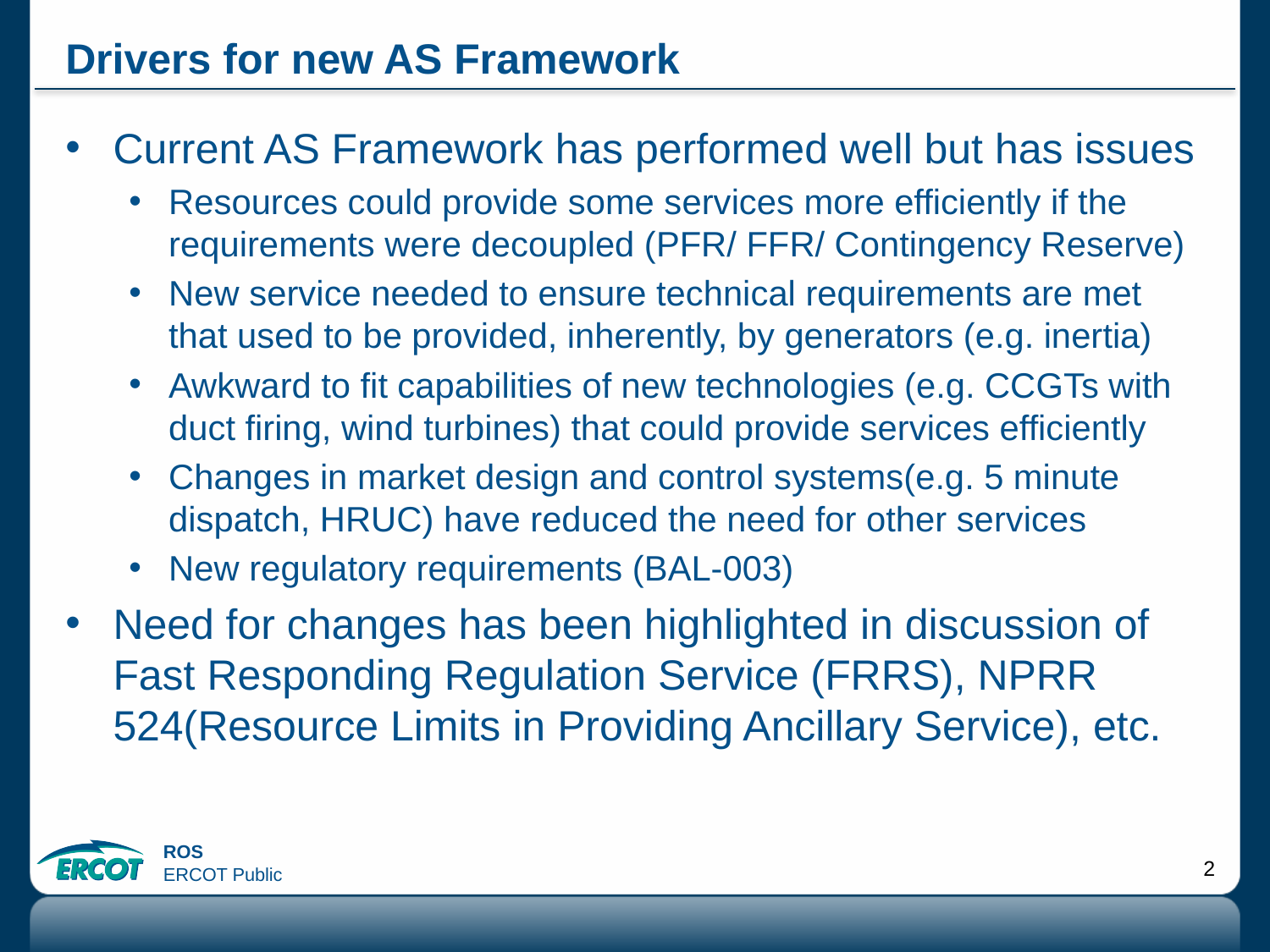

# Drivers for new AS Framework
Current AS Framework has performed well but has issues
Resources could provide some services more efficiently if the requirements were decoupled (PFR/ FFR/ Contingency Reserve)
New service needed to ensure technical requirements are met that used to be provided, inherently, by generators (e.g. inertia)
Awkward to fit capabilities of new technologies (e.g. CCGTs with duct firing, wind turbines) that could provide services efficiently
Changes in market design and control systems(e.g. 5 minute dispatch, HRUC) have reduced the need for other services
New regulatory requirements (BAL-003)
Need for changes has been highlighted in discussion of Fast Responding Regulation Service (FRRS), NPRR 524(Resource Limits in Providing Ancillary Service), etc.